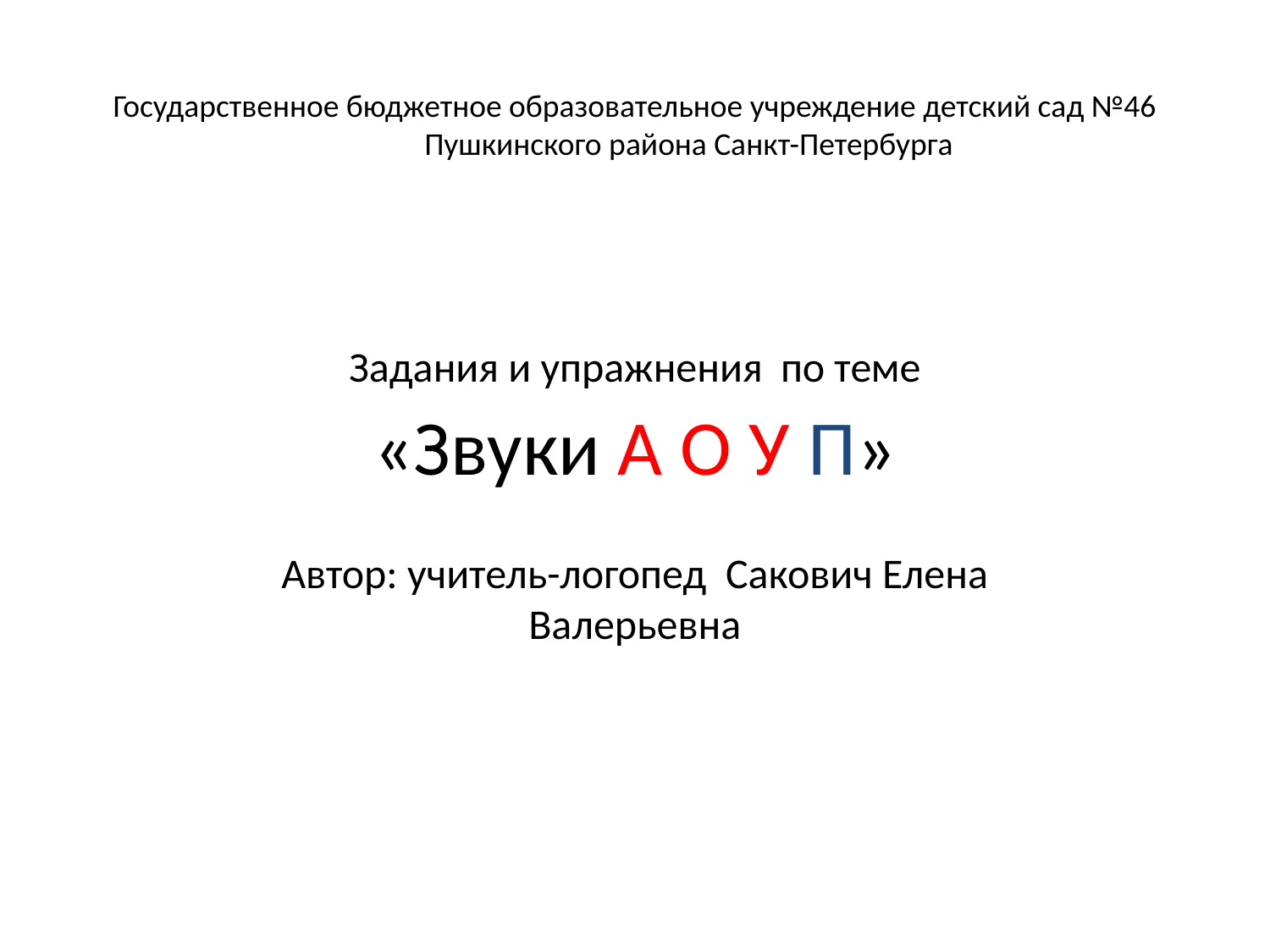

Государственное бюджетное образовательное учреждение детский сад №46
               Пушкинского района Санкт-Петербурга

# Задания и упражнения по теме «Звуки А О У П»
Автор: учитель-логопед  Сакович Елена Валерьевна